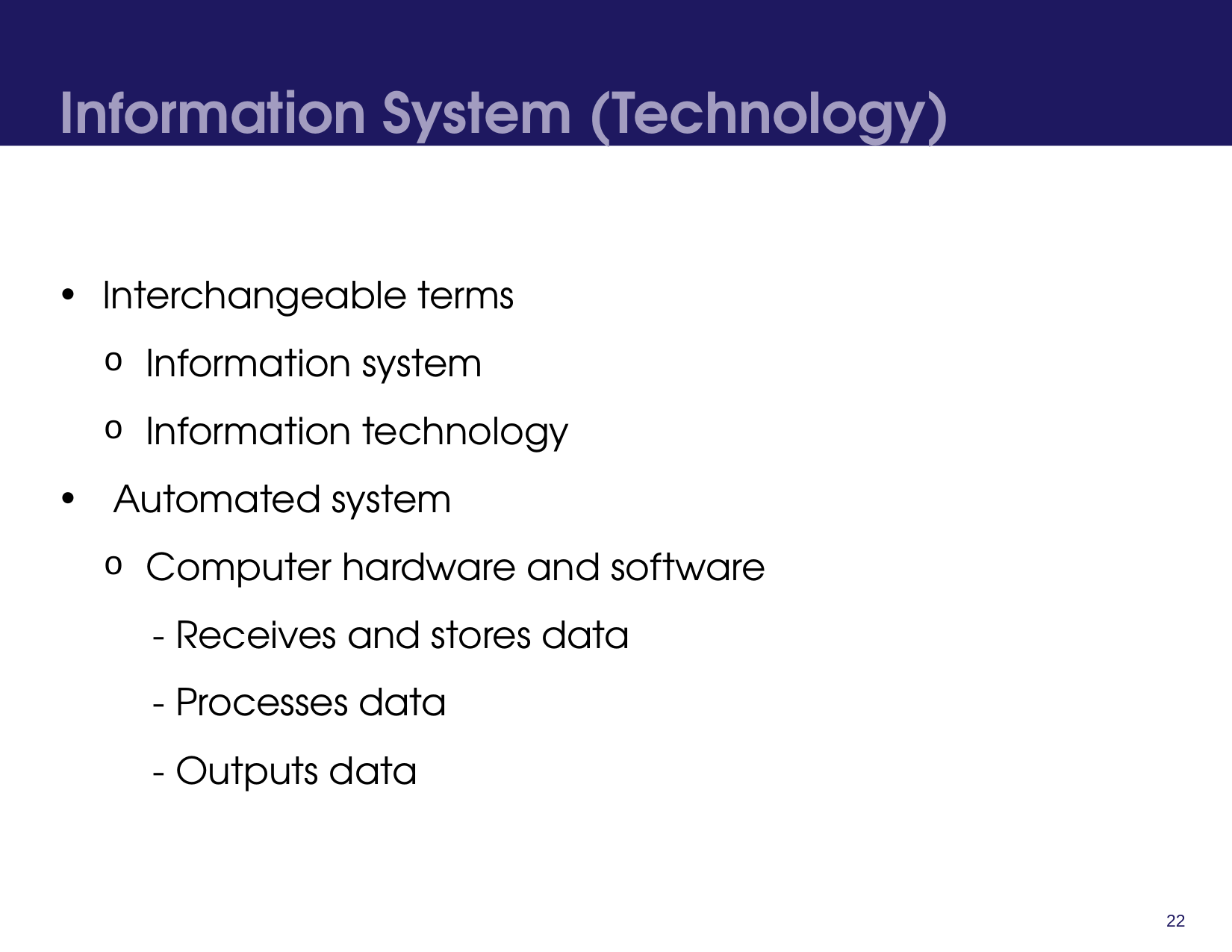

# Information System (Technology)
Interchangeable terms
Information system
Information technology
 Automated system
Computer hardware and software
- Receives and stores data
- Processes data
- Outputs data
22